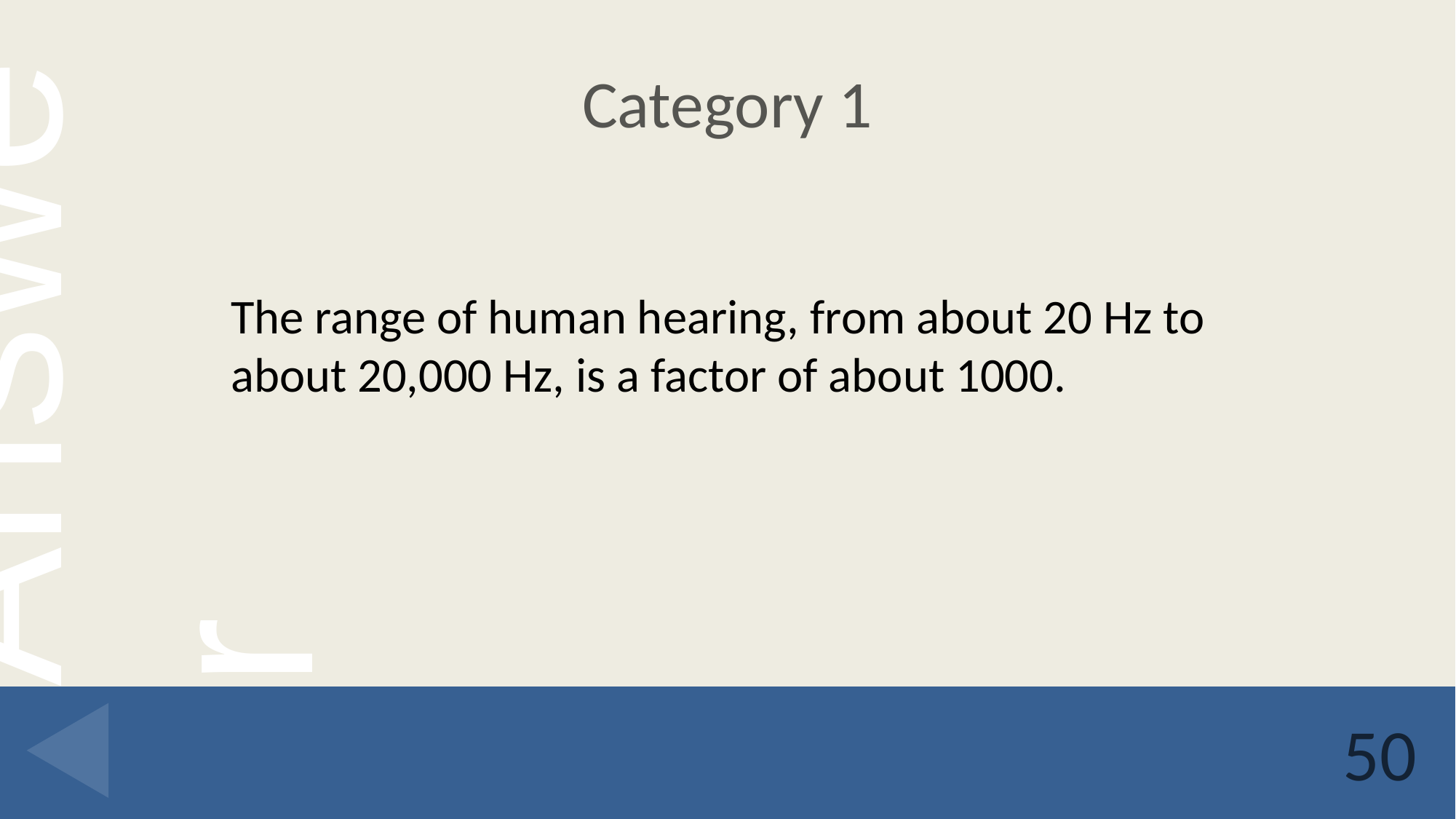

# Category 1
The range of human hearing, from about 20 Hz to about 20,000 Hz, is a factor of about 1000.
50